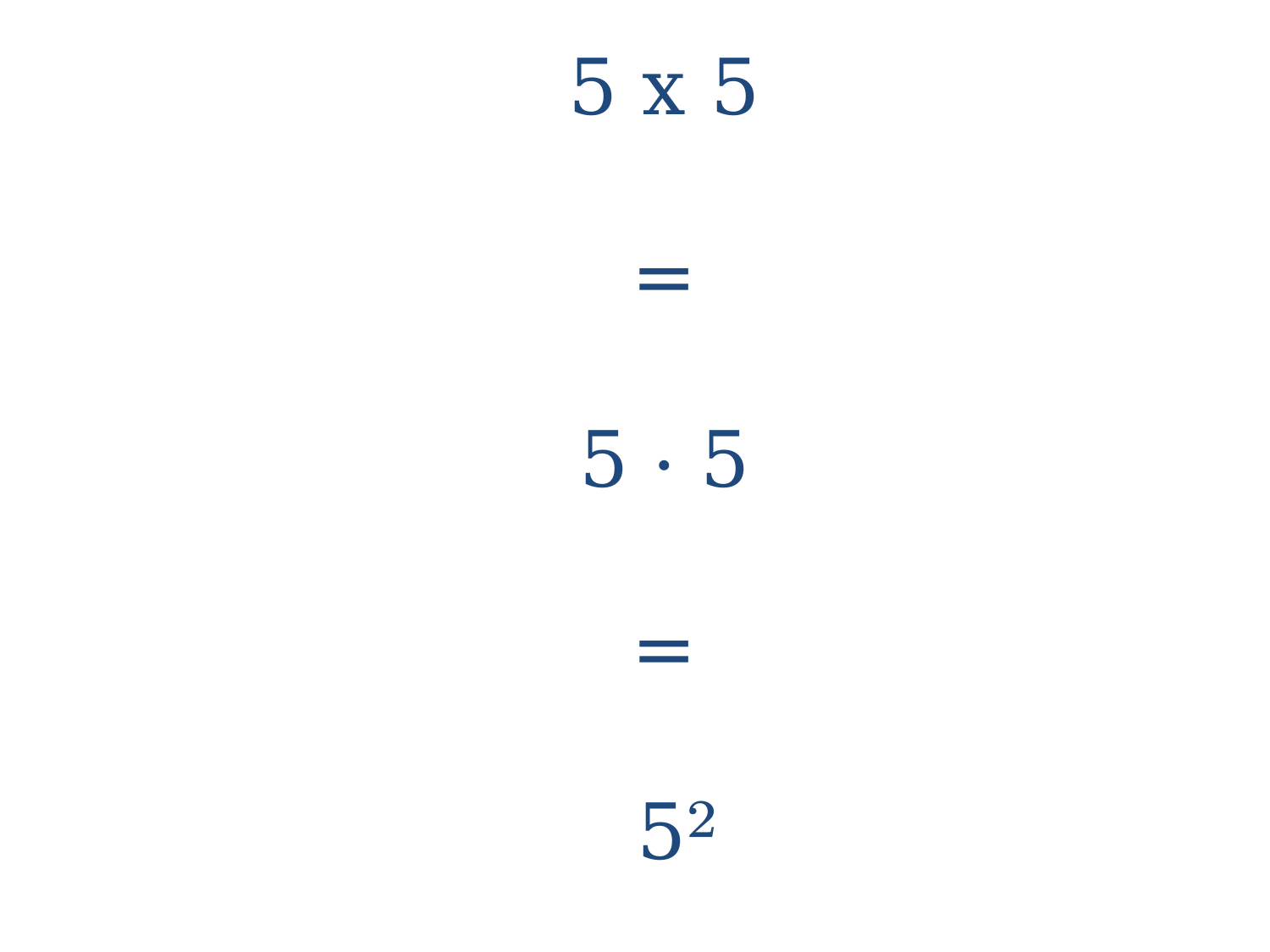

# 5 x 5 = 5 · 5 = 5²